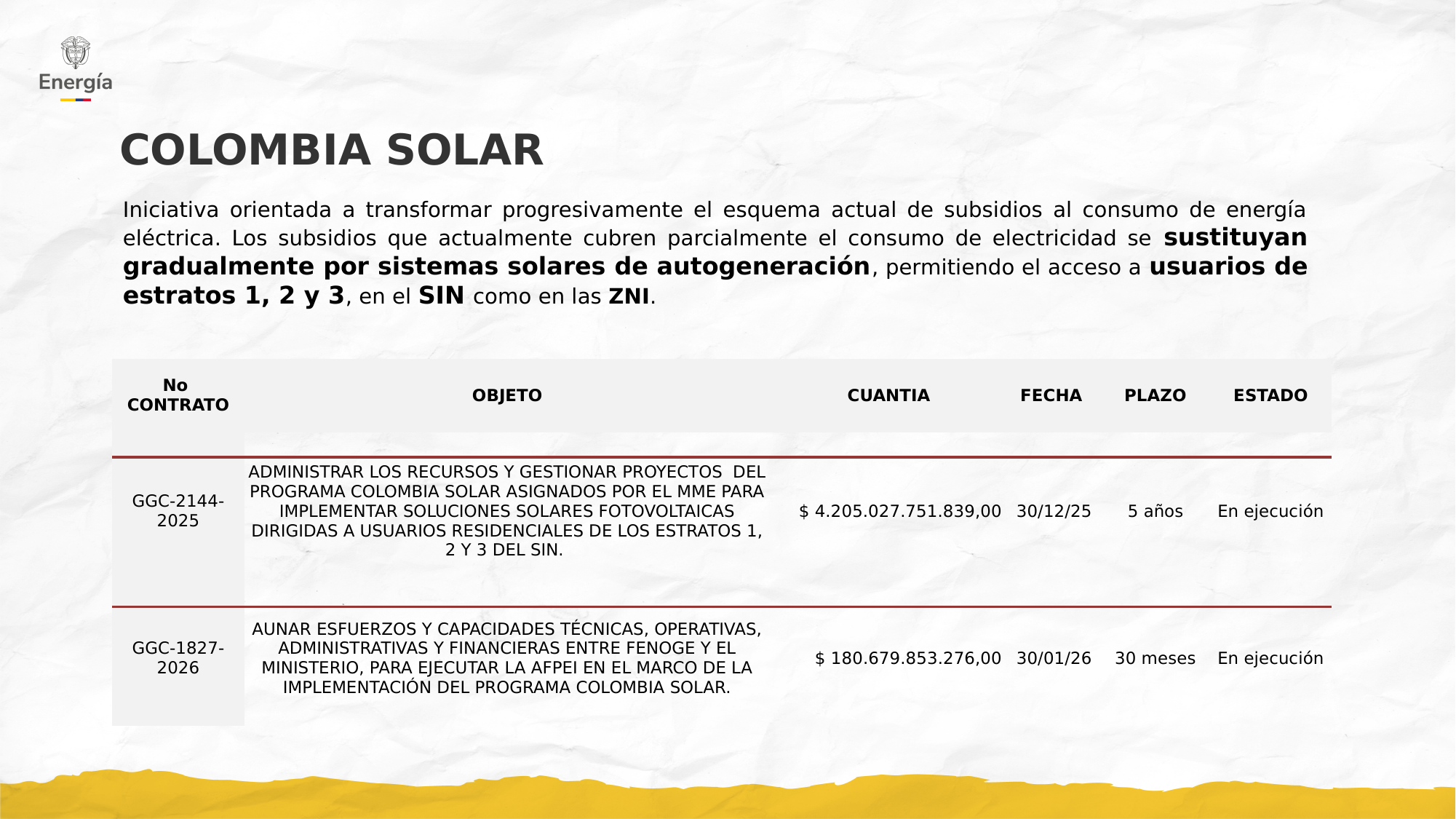

COLOMBIA SOLAR
Iniciativa orientada a transformar progresivamente el esquema actual de subsidios al consumo de energía eléctrica. Los subsidios que actualmente cubren parcialmente el consumo de electricidad se sustituyan gradualmente por sistemas solares de autogeneración, permitiendo el acceso a usuarios de estratos 1, 2 y 3, en el SIN como en las ZNI.
| No CONTRATO | OBJETO | CUANTIA | FECHA | PLAZO | ESTADO |
| --- | --- | --- | --- | --- | --- |
| GGC-2144-2025 | ADMINISTRAR LOS RECURSOS Y GESTIONAR PROYECTOS DEL PROGRAMA COLOMBIA SOLAR ASIGNADOS POR EL MME PARA IMPLEMENTAR SOLUCIONES SOLARES FOTOVOLTAICAS DIRIGIDAS A USUARIOS RESIDENCIALES DE LOS ESTRATOS 1, 2 Y 3 DEL SIN. | $ 4.205.027.751.839,00 | 30/12/25 | 5 años | En ejecución |
| GGC-1827-2026 | AUNAR ESFUERZOS Y CAPACIDADES TÉCNICAS, OPERATIVAS, ADMINISTRATIVAS Y FINANCIERAS ENTRE FENOGE Y EL MINISTERIO, PARA EJECUTAR LA AFPEI EN EL MARCO DE LA IMPLEMENTACIÓN DEL PROGRAMA COLOMBIA SOLAR. | $ 180.679.853.276,00 | 30/01/26 | 30 meses | En ejecución |